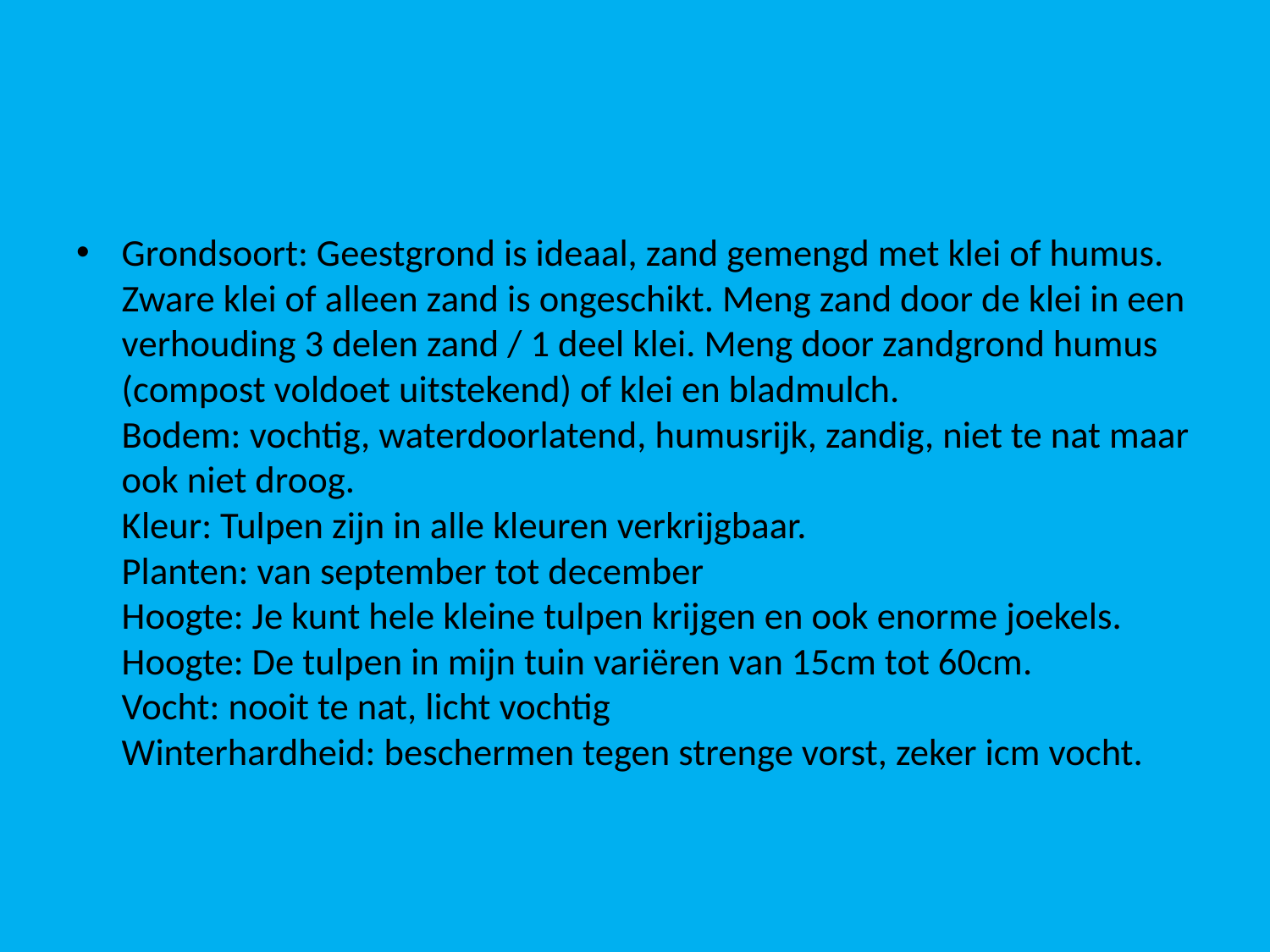

#
Grondsoort: Geestgrond is ideaal, zand gemengd met klei of humus.
Zware klei of alleen zand is ongeschikt. Meng zand door de klei in een verhouding 3 delen zand / 1 deel klei. Meng door zandgrond humus (compost voldoet uitstekend) of klei en bladmulch.
Bodem: vochtig, waterdoorlatend, humusrijk, zandig, niet te nat maar ook niet droog.
Kleur: Tulpen zijn in alle kleuren verkrijgbaar.
Planten: van september tot december
Hoogte: Je kunt hele kleine tulpen krijgen en ook enorme joekels.
Hoogte: De tulpen in mijn tuin variëren van 15cm tot 60cm.
Vocht: nooit te nat, licht vochtig
Winterhardheid: beschermen tegen strenge vorst, zeker icm vocht.